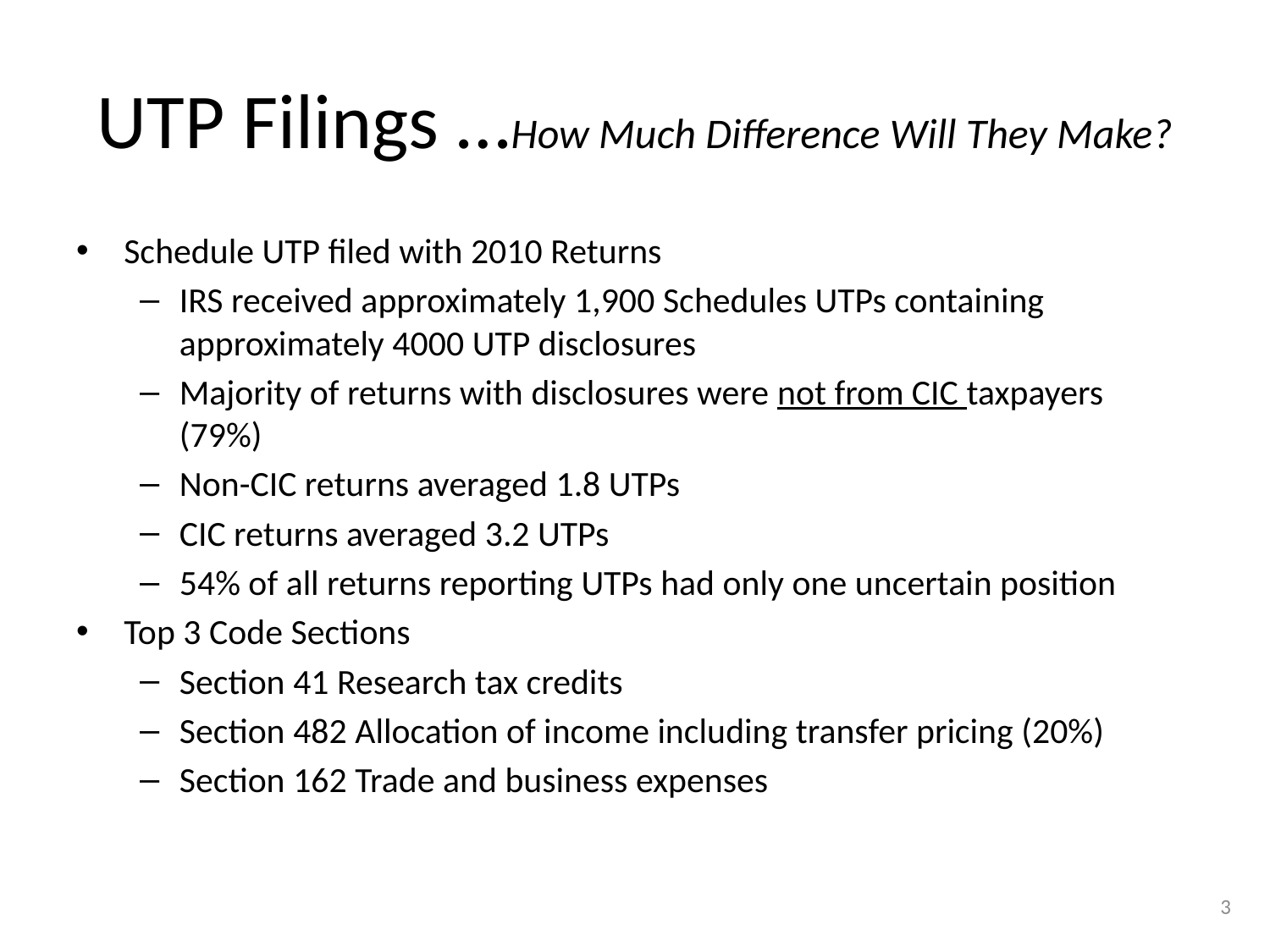

# UTP Filings …How Much Difference Will They Make?
Schedule UTP filed with 2010 Returns
IRS received approximately 1,900 Schedules UTPs containing approximately 4000 UTP disclosures
Majority of returns with disclosures were not from CIC taxpayers (79%)
Non-CIC returns averaged 1.8 UTPs
CIC returns averaged 3.2 UTPs
54% of all returns reporting UTPs had only one uncertain position
Top 3 Code Sections
Section 41 Research tax credits
Section 482 Allocation of income including transfer pricing (20%)
Section 162 Trade and business expenses

3